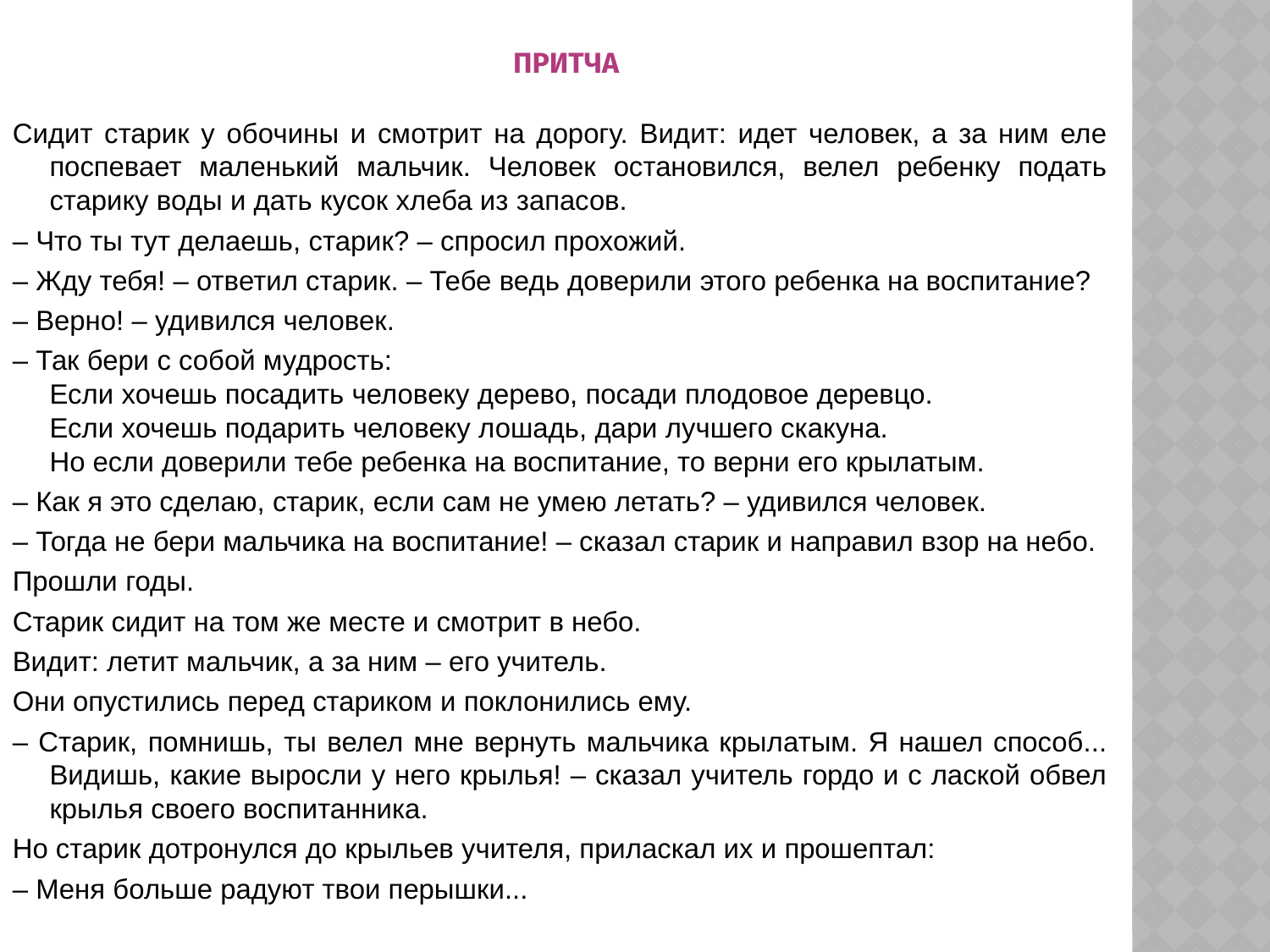

# притча
Сидит старик у обочины и смотрит на дорогу. Видит: идет человек, а за ним еле поспевает маленький мальчик. Человек остановился, велел ребенку подать старику воды и дать кусок хлеба из запасов.
– Что ты тут делаешь, старик? – спросил прохожий.
– Жду тебя! – ответил старик. – Тебе ведь доверили этого ребенка на воспитание?
– Верно! – удивился человек.
– Так бери с собой мудрость:
Если хочешь посадить человеку дерево, посади плодовое деревцо.
Если хочешь подарить человеку лошадь, дари лучшего скакуна.
Но если доверили тебе ребенка на воспитание, то верни его крылатым.
– Как я это сделаю, старик, если сам не умею летать? – удивился человек.
– Тогда не бери мальчика на воспитание! – сказал старик и направил взор на небо.
Прошли годы.
Старик сидит на том же месте и смотрит в небо.
Видит: летит мальчик, а за ним – его учитель.
Они опустились перед стариком и поклонились ему.
– Старик, помнишь, ты велел мне вернуть мальчика крылатым. Я нашел способ... Видишь, какие выросли у него крылья! – сказал учитель гордо и с лаской обвел крылья своего воспитанника.
Но старик дотронулся до крыльев учителя, приласкал их и прошептал:
– Меня больше радуют твои перышки...